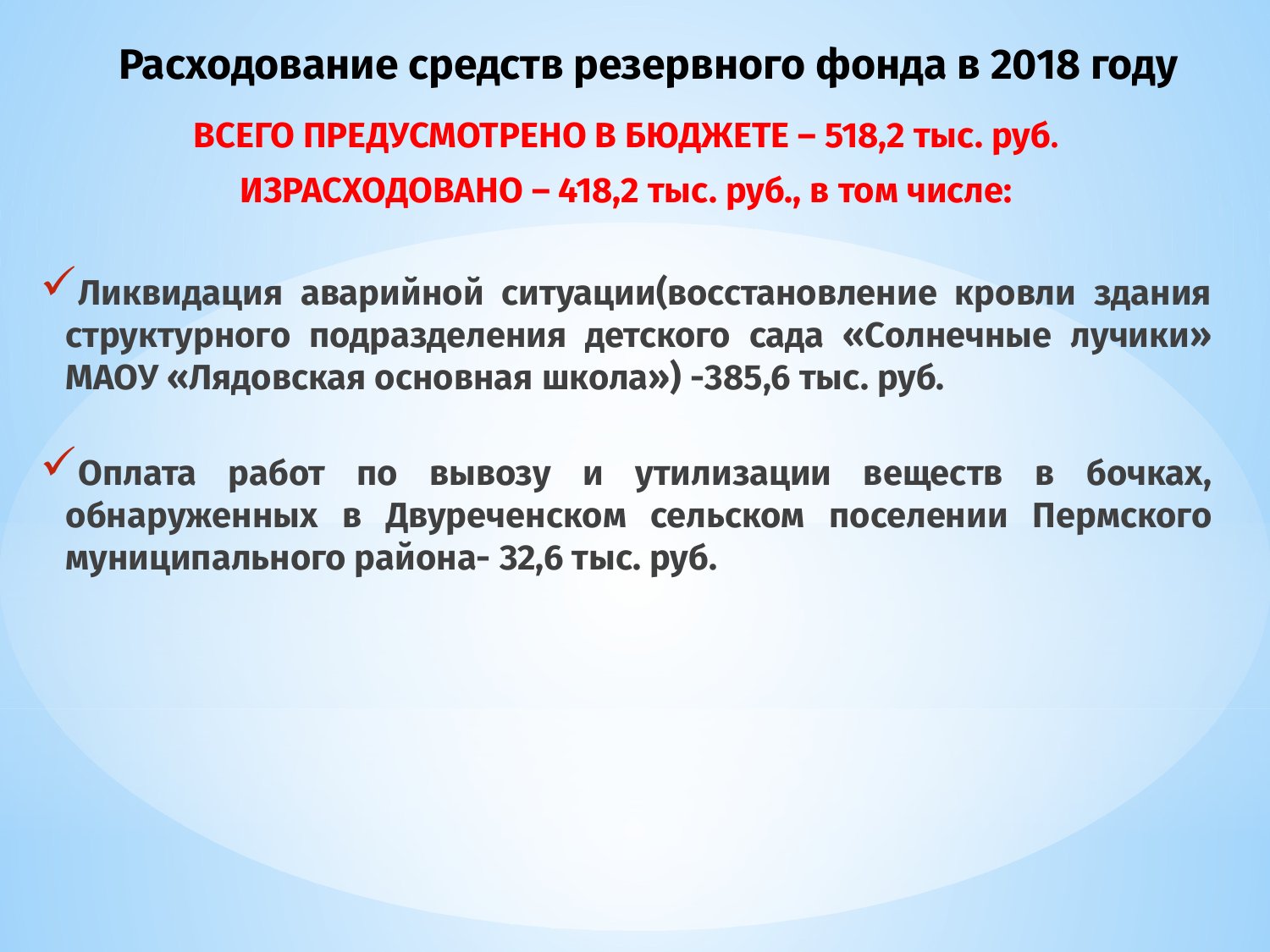

# Расходование средств резервного фонда в 2018 году

ВСЕГО ПРЕДУСМОТРЕНО В БЮДЖЕТЕ – 518,2 тыс. руб.
ИЗРАСХОДОВАНО – 418,2 тыс. руб., в том числе:

Ликвидация аварийной ситуации(восстановление кровли здания структурного подразделения детского сада «Солнечные лучики» МАОУ «Лядовская основная школа») -385,6 тыс. руб.

Оплата работ по вывозу и утилизации веществ в бочках, обнаруженных в Двуреченском сельском поселении Пермского муниципального района- 32,6 тыс. руб.